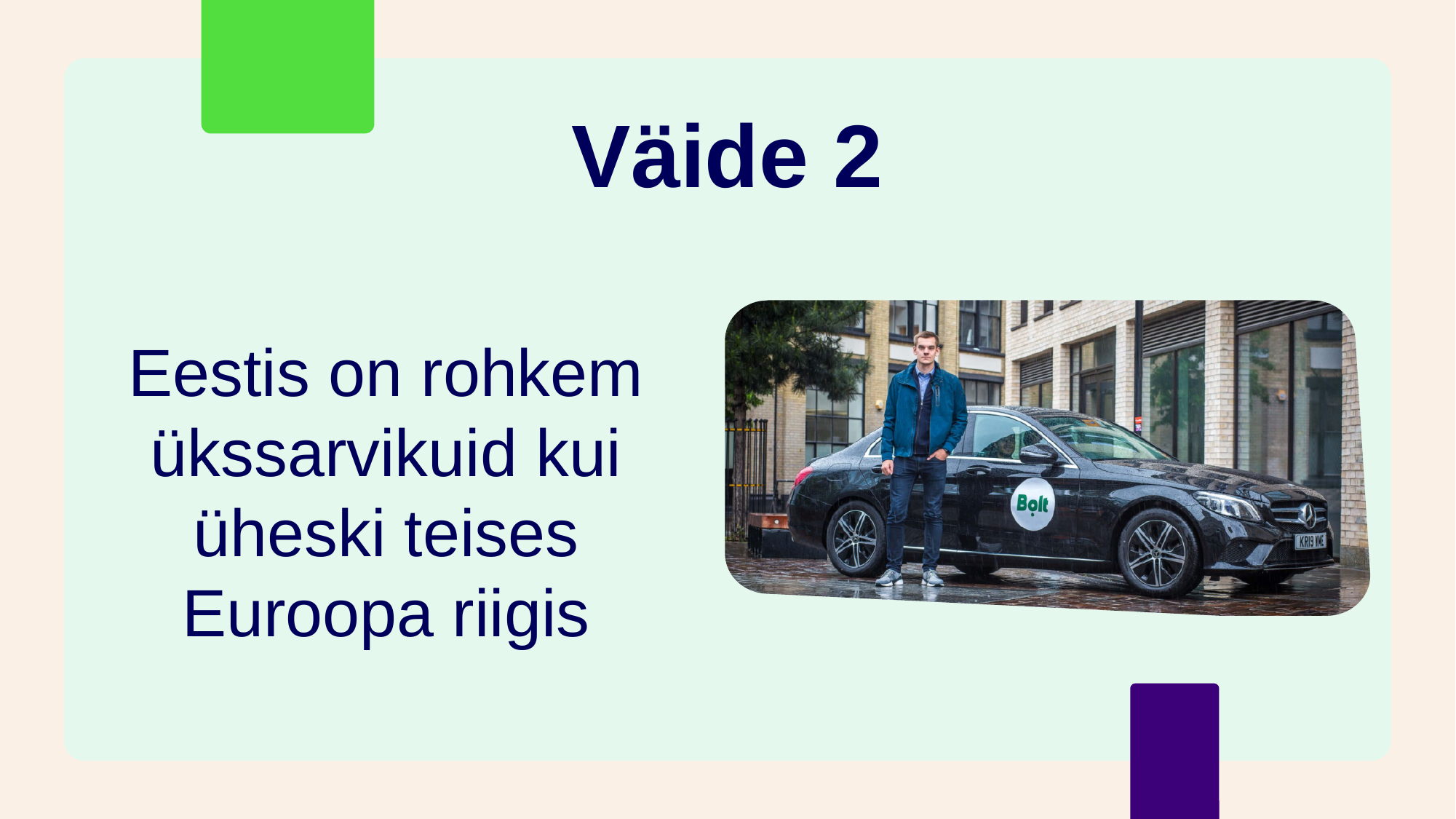

# Eestis on rohkem ükssarvikuid kui üheski teises Euroopa riigis
Väide 2